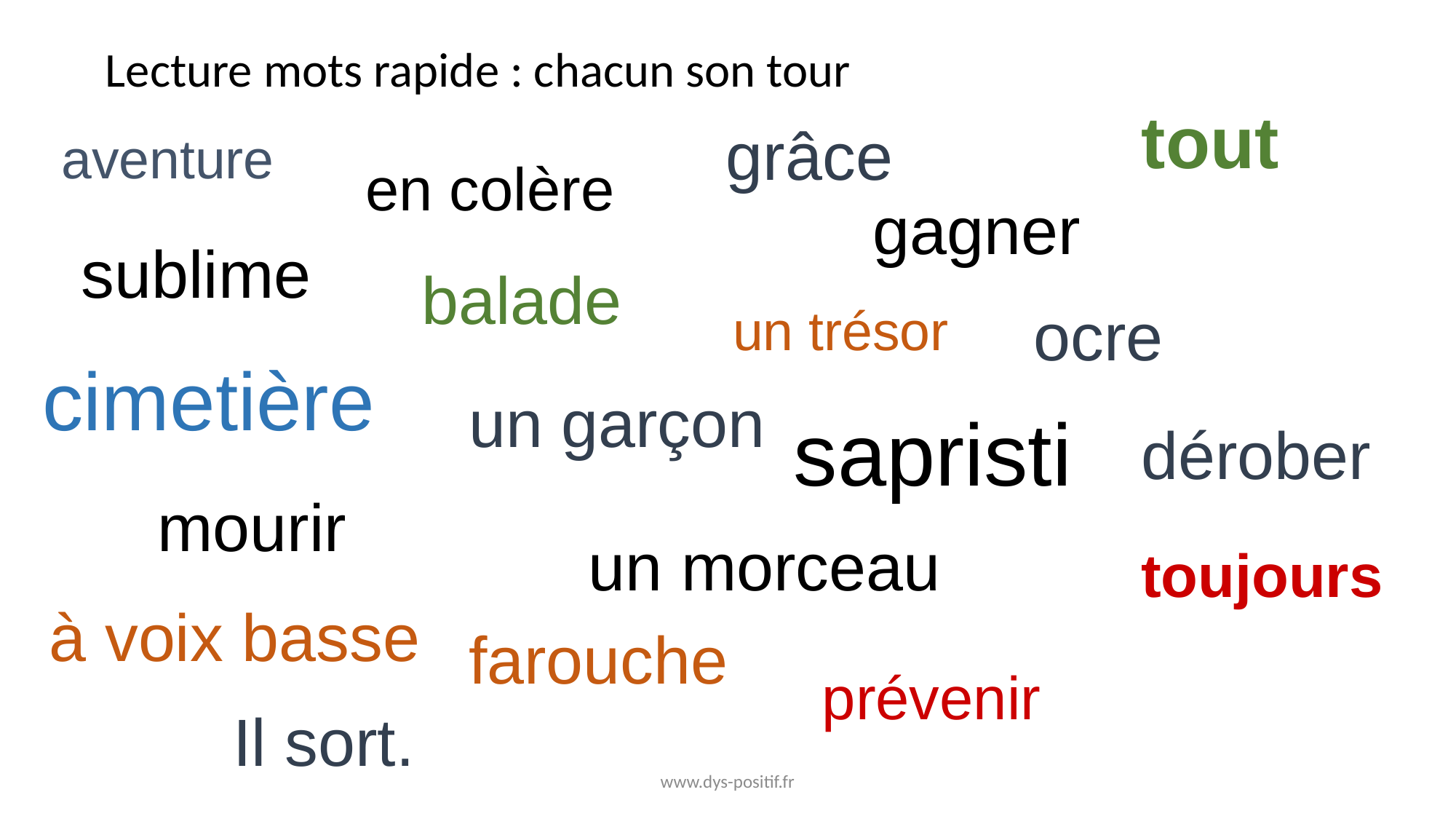

# Lecture mots rapide : chacun son tour
tout
grâce
aventure
en colère
gagner
sublime
balade
un trésor
ocre
cimetière
un garçon
sapristi
dérober
mourir
un morceau
toujours
à voix basse
farouche
prévenir
Il sort.
www.dys-positif.fr